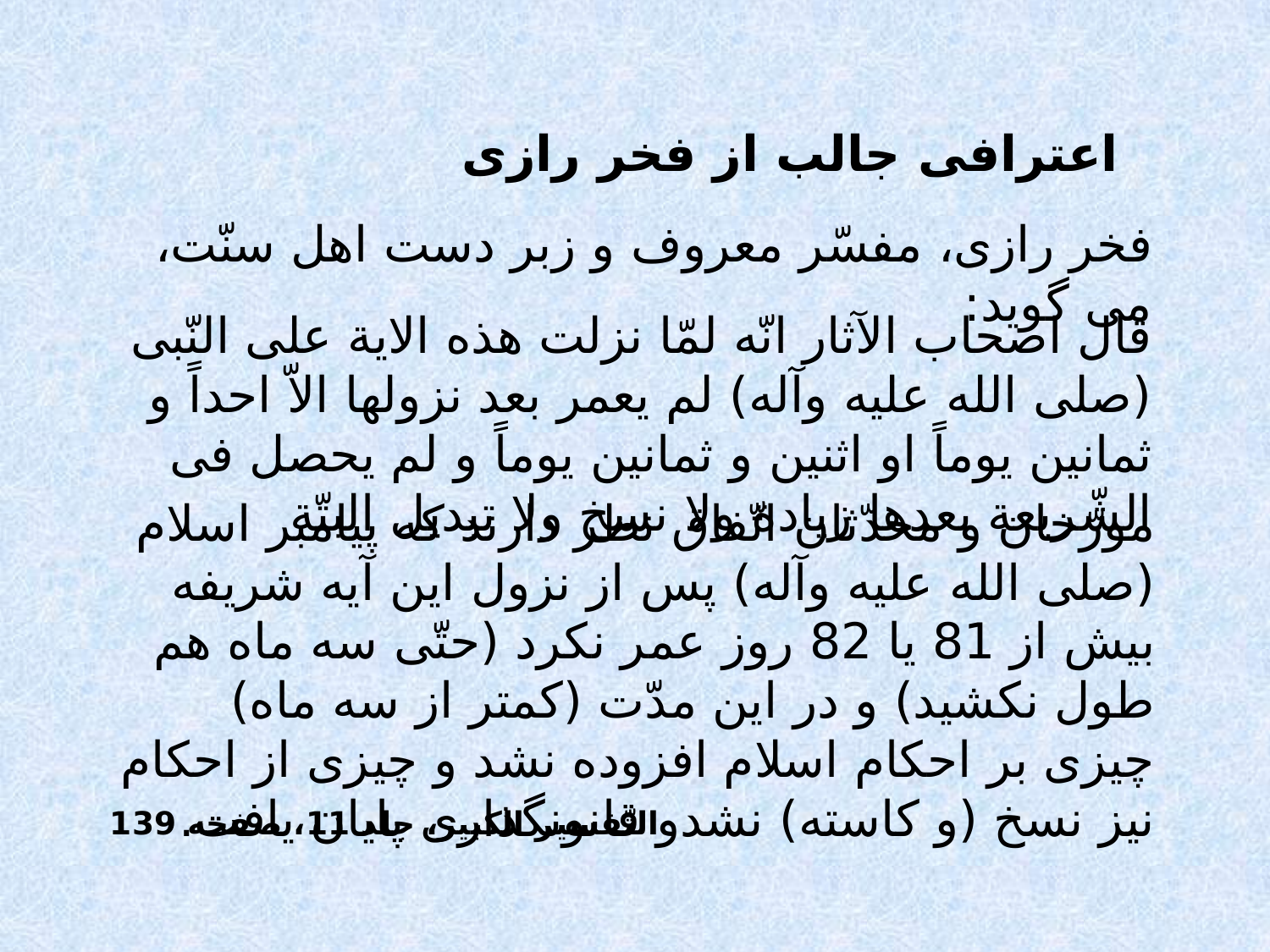

اعترافى جالب از فخر رازى
فخر رازى، مفسّر معروف و زبر دست اهل سنّت، مى گويد:
قال اصحاب الآثار انّه لمّا نزلت هذه الاية على النّبى (صلى الله عليه وآله) لم يعمر بعد نزولها الاّ احداً و ثمانين يوماً او اثنين و ثمانين يوماً و لم يحصل فى الشّريعة بعدها زيادة ولا نسخ ولا تبديل البتّة
مورّخان و محدّثان اتّفاق نظر دارند كه پيامبر اسلام (صلى الله عليه وآله) پس از نزول اين آيه شريفه بيش از 81 يا 82 روز عمر نكرد (حتّى سه ماه هم طول نكشيد) و در اين مدّت (كمتر از سه ماه) چيزى بر احكام اسلام افزوده نشد و چيزى از احكام نيز نسخ (و كاسته) نشدو قانونگذارى پايان يافت.
التّفسير الكبير، جلد 11، صفحه 139